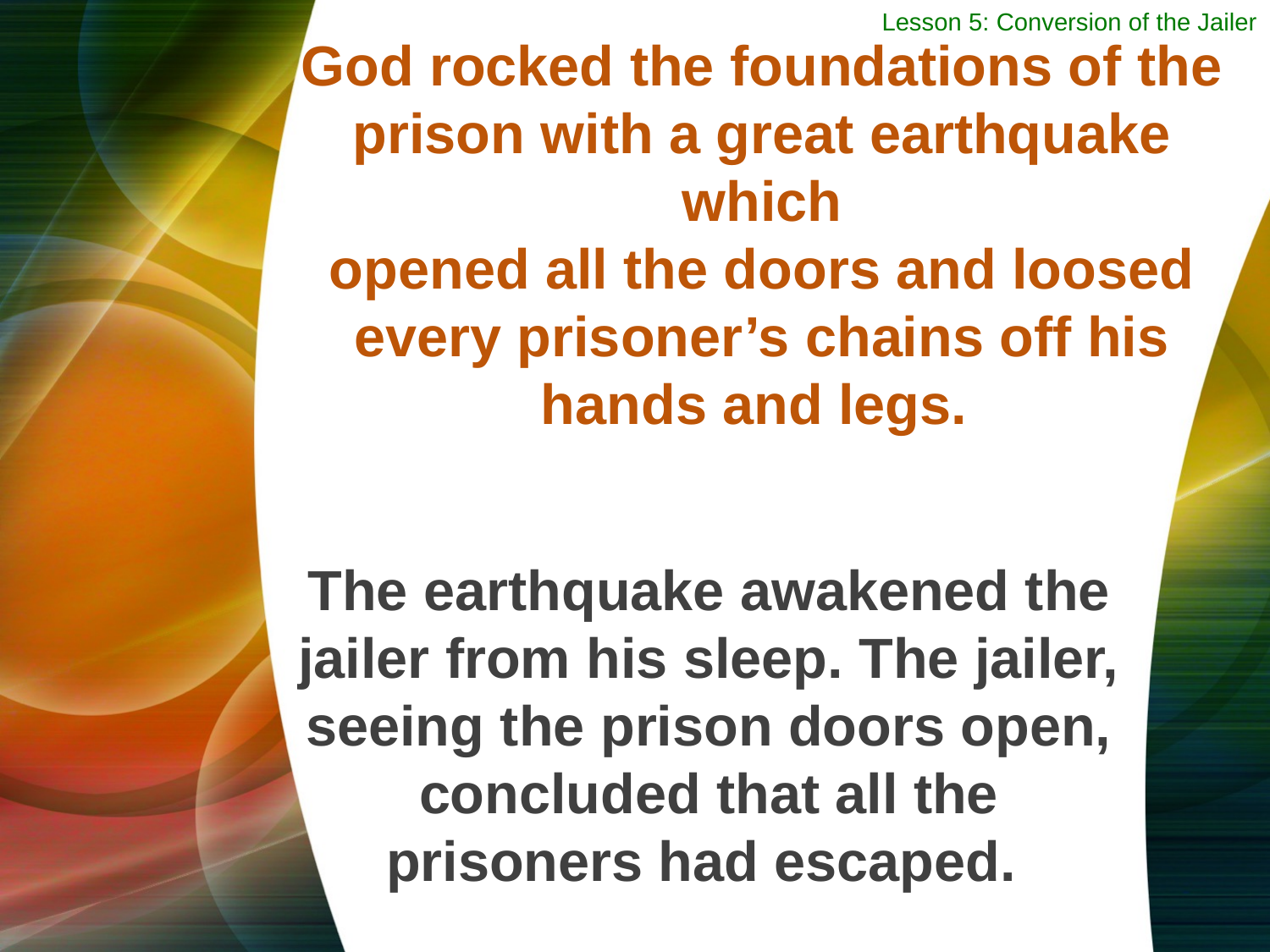

Lesson 5: Conversion of the Jailer
God rocked the foundations of the prison with a great earthquake which
opened all the doors and loosed every prisoner’s chains off his hands and legs.
The earthquake awakened the jailer from his sleep. The jailer, seeing the prison doors open, concluded that all the prisoners had escaped.